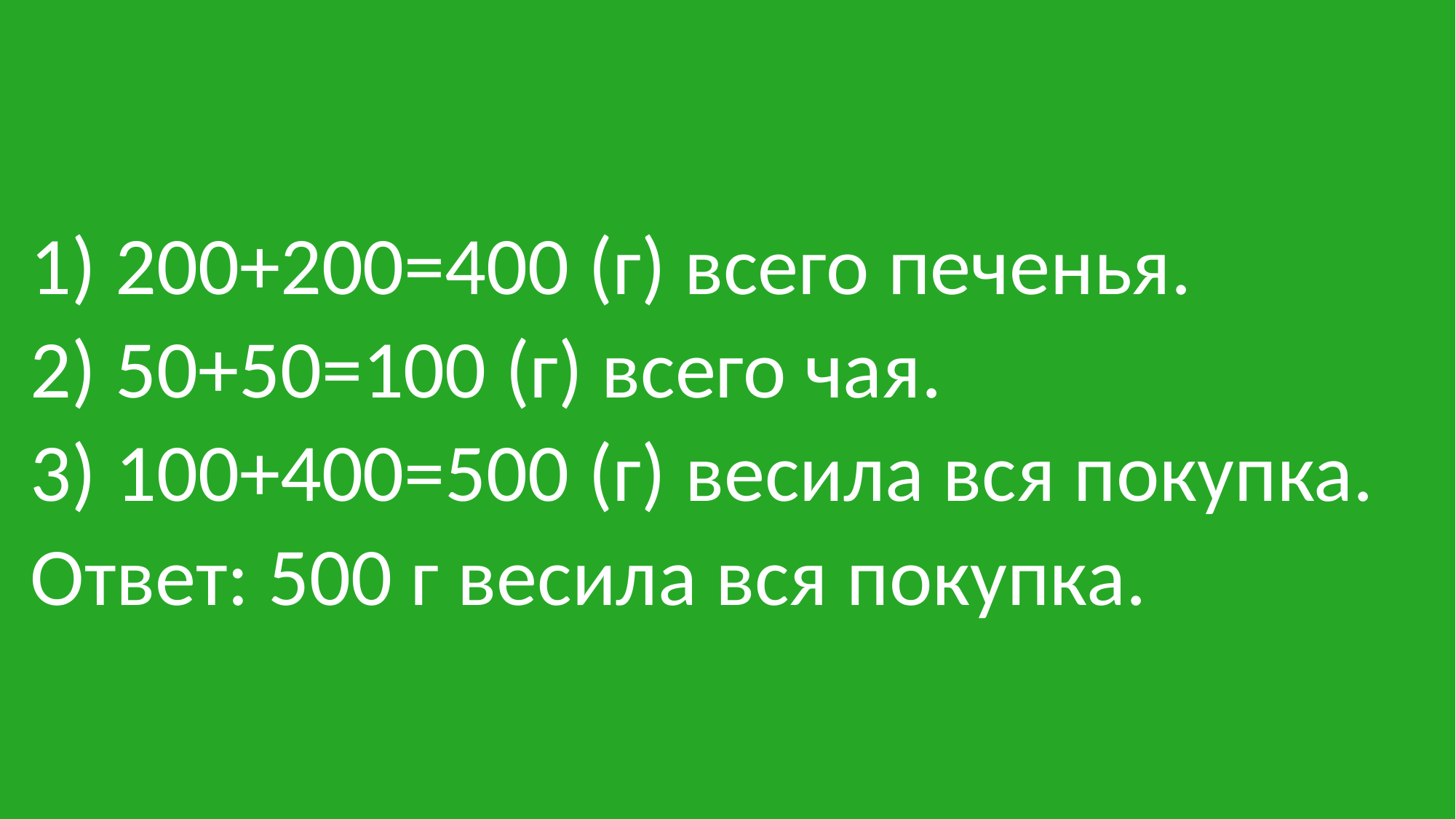

#
1) 200+200=400 (г) всего печенья.
2) 50+50=100 (г) всего чая.
3) 100+400=500 (г) весила вся покупка.
Ответ: 500 г весила вся покупка.